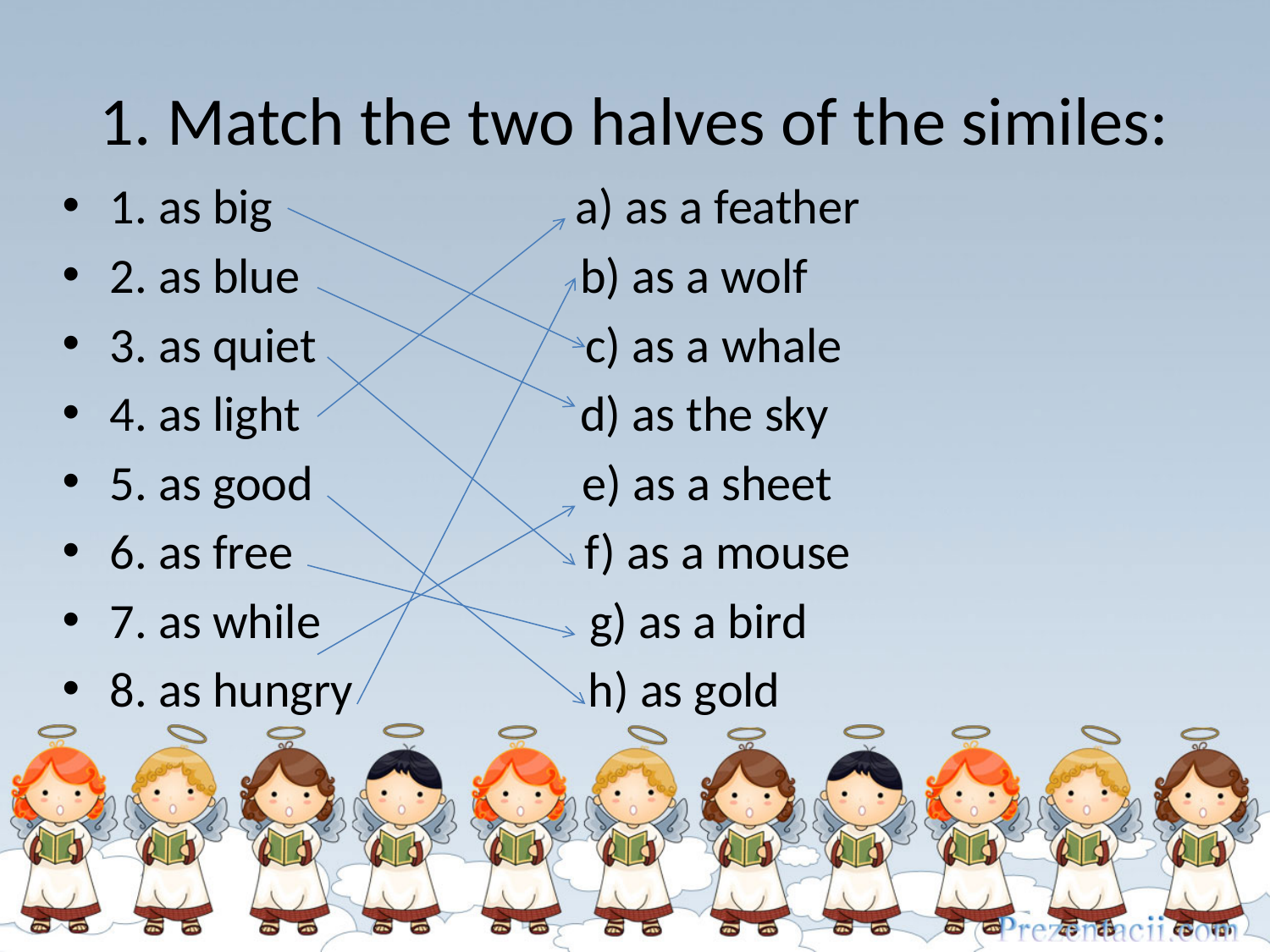

# 1. Match the two halves of the similes:
1. as big                           a) as a feather
2. as blue                         b) as a wolf
3. as quiet                        c) as a whale
4. as light                         d) as the sky
5. as good                        e) as a sheet
6. as free                          f) as a mouse
7. as while                        g) as a bird
8. as hungry                     h) as gold